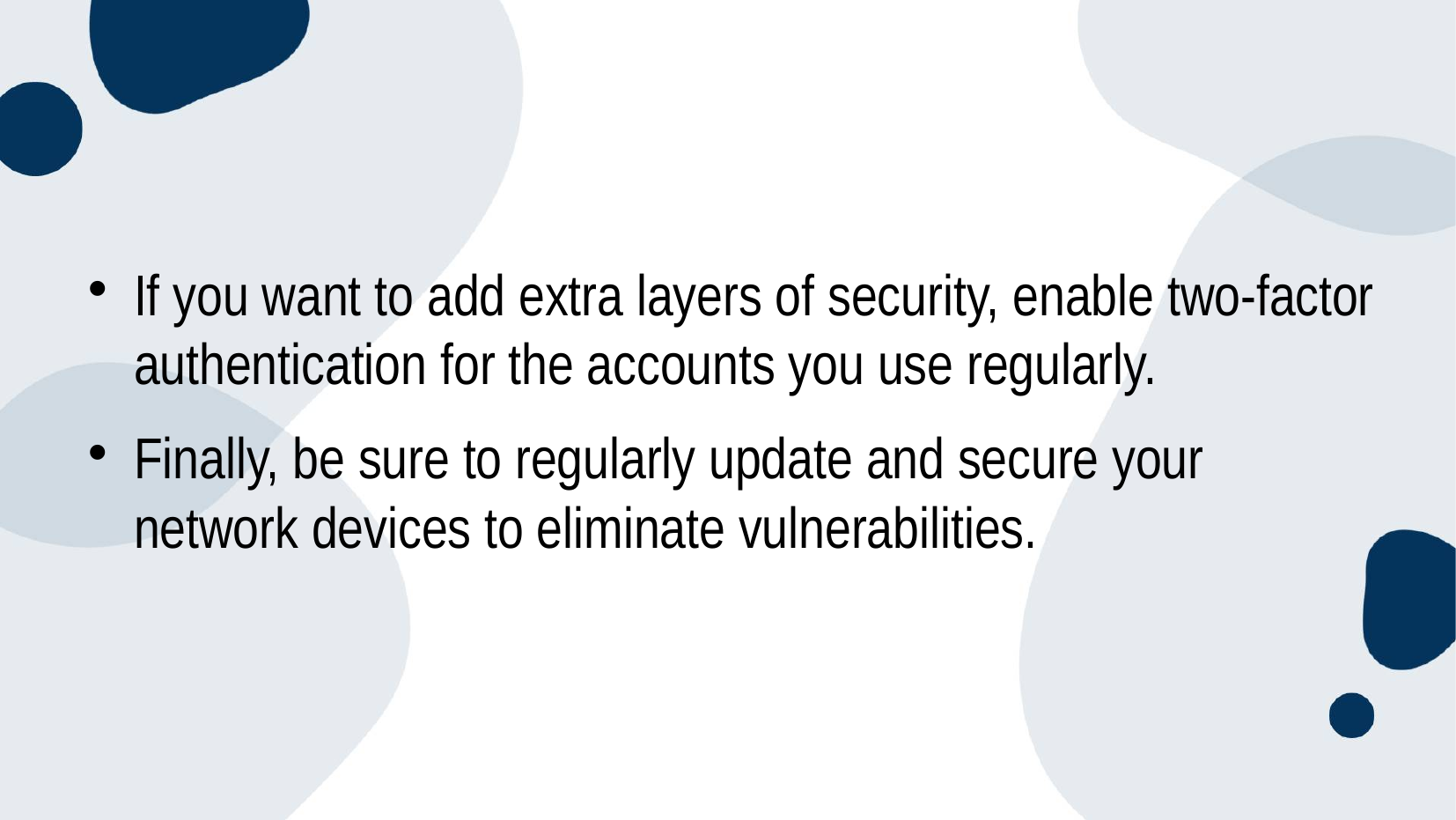

#
If you want to add extra layers of security, enable two-factor authentication for the accounts you use regularly.
Finally, be sure to regularly update and secure your network devices to eliminate vulnerabilities.